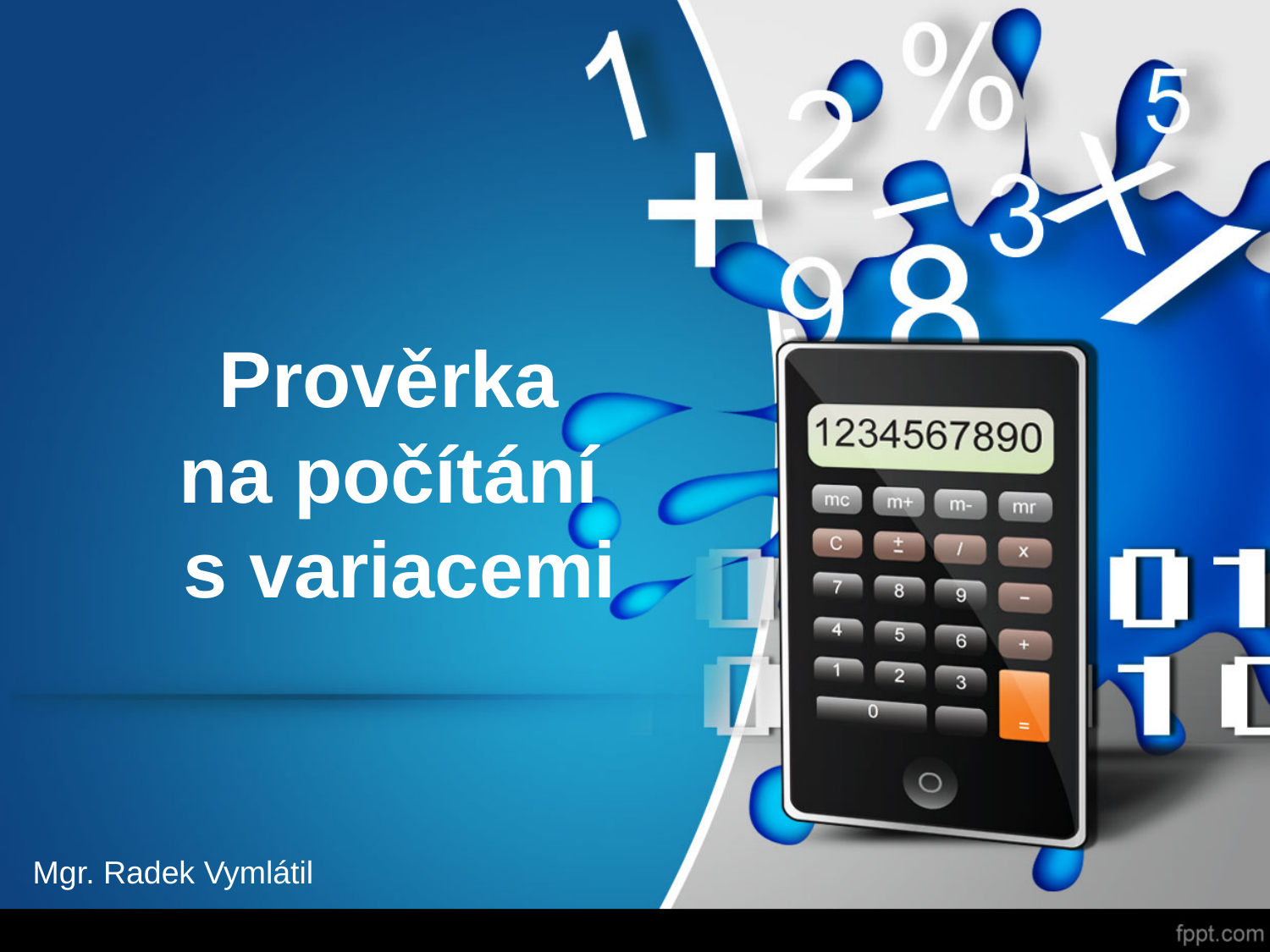

# Prověrka na počítání s variacemi
Mgr. Radek Vymlátil